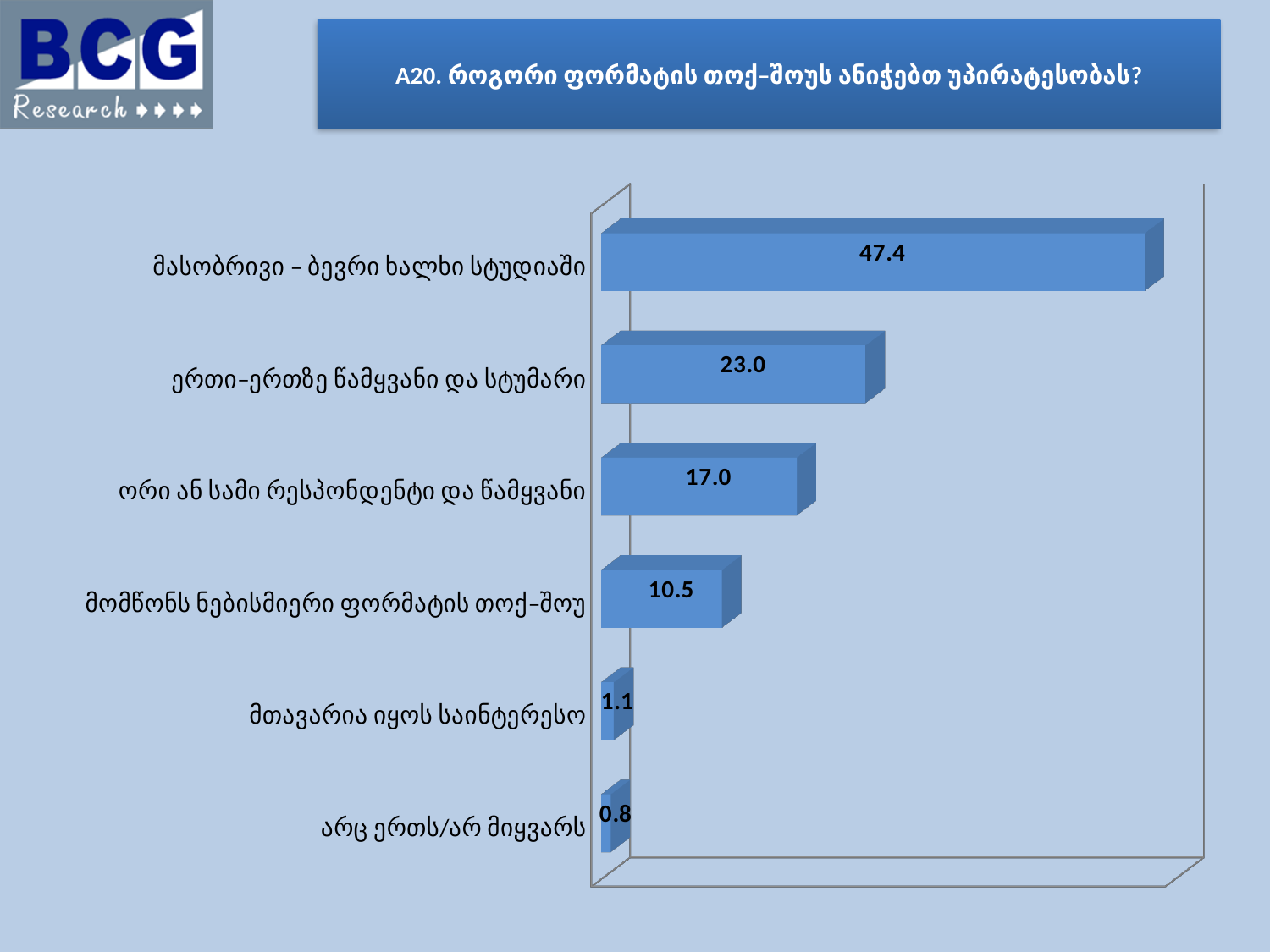

A20. როგორი ფორმატის თოქ–შოუს ანიჭებთ უპირატესობას?

[unsupported chart]